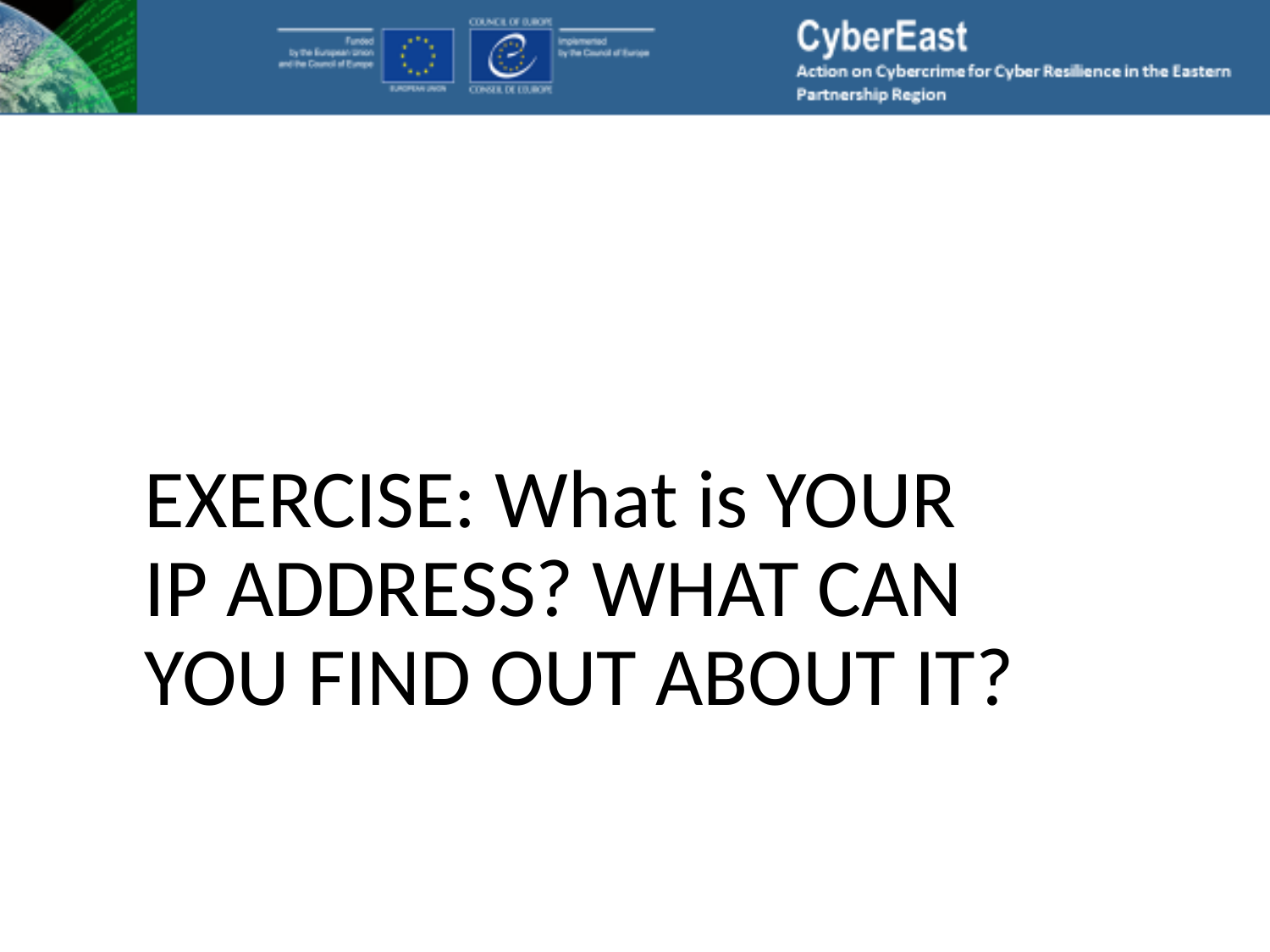

# EXERCISE: What is YOUR IP ADDRESS? WHAT CAN YOU FIND OUT ABOUT IT?